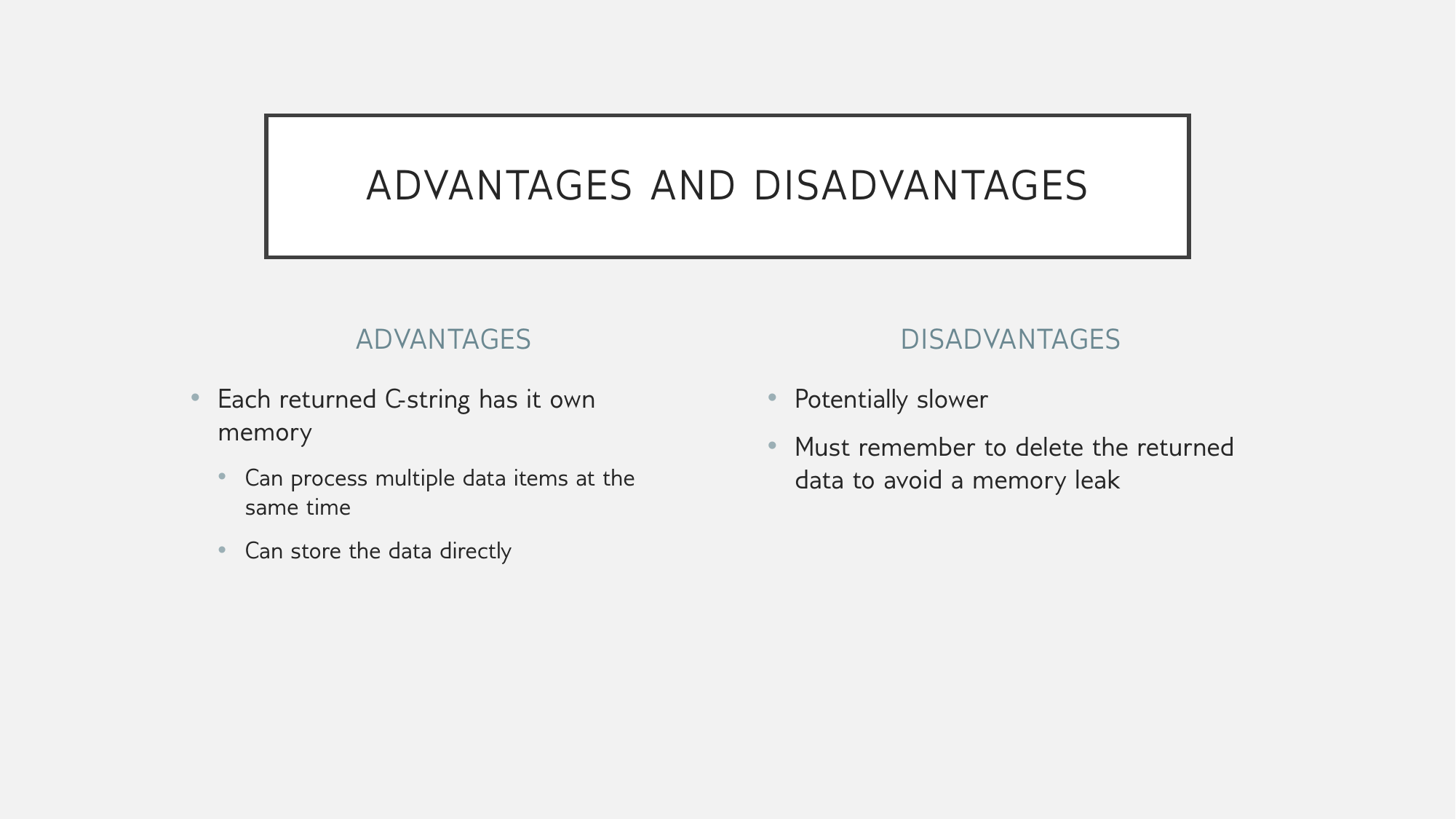

# Advantages and Disadvantages
Advantages
Disadvantages
Each returned C-string has it own memory
Can process multiple data items at the same time
Can store the data directly
Potentially slower
Must remember to delete the returned data to avoid a memory leak